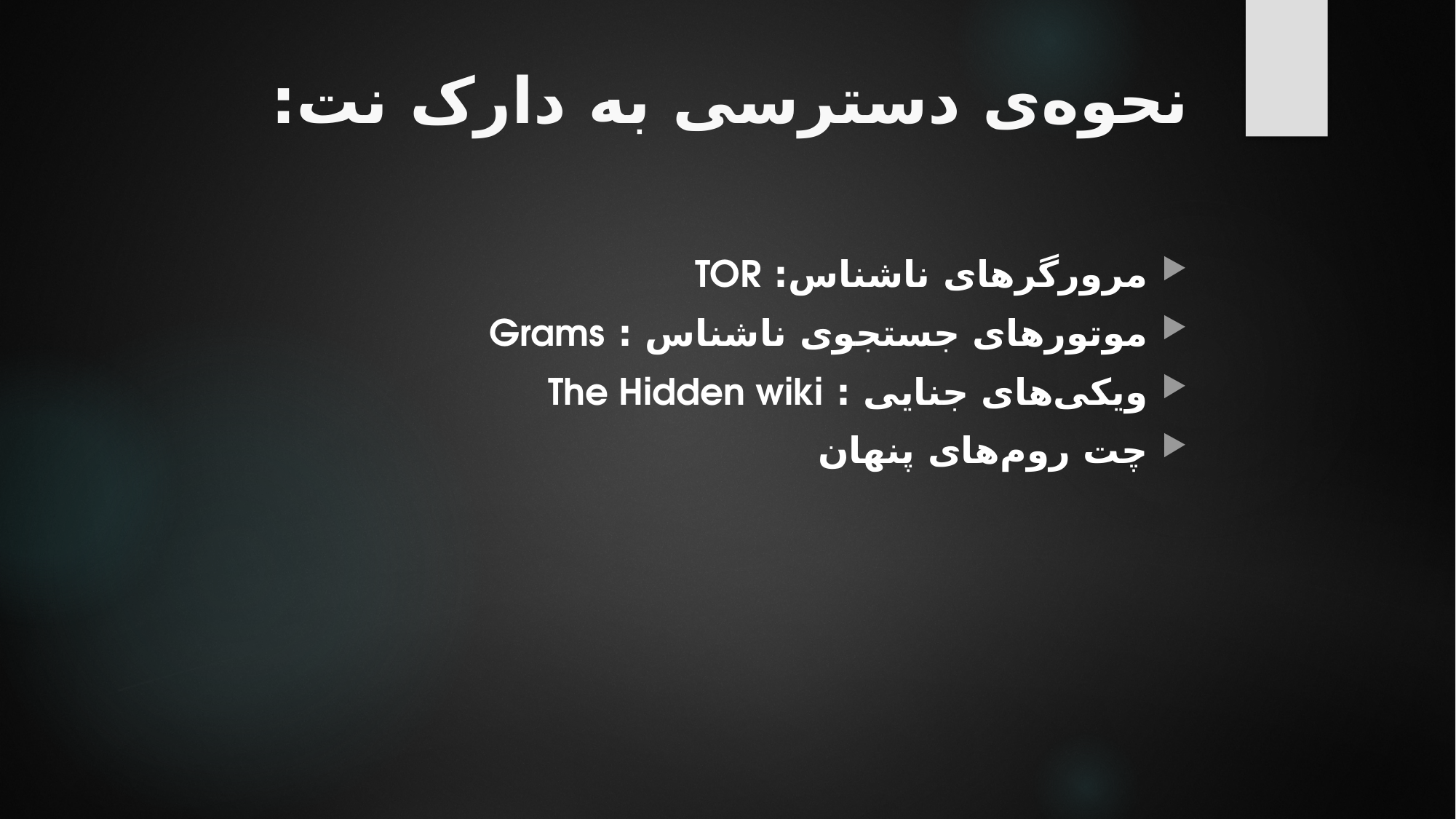

# نحوه‌ی دسترسی به دارک نت:
مرورگرهای ناشناس: TOR
موتورهای جستجوی ناشناس : Grams
ویکی‌های جنایی : The Hidden wiki
چت روم‌های پنهان